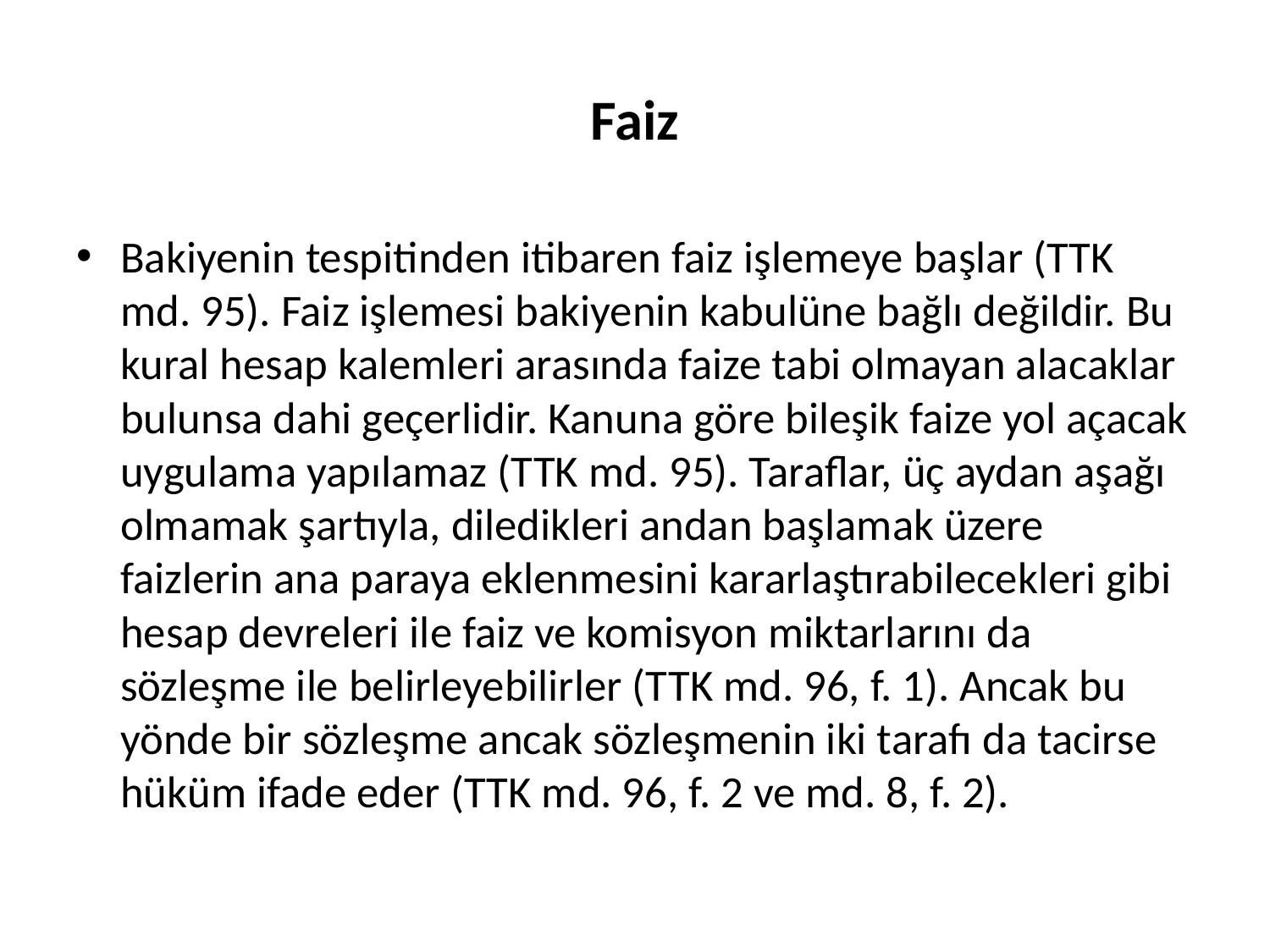

# Faiz
Bakiyenin tespitinden itibaren faiz işlemeye başlar (TTK md. 95). Faiz işlemesi bakiyenin kabulüne bağlı değildir. Bu kural hesap kalemleri arasında faize tabi olmayan alacaklar bulunsa dahi geçerlidir. Kanuna göre bileşik faize yol açacak uygulama yapılamaz (TTK md. 95). Taraflar, üç aydan aşağı olmamak şartıyla, diledikleri andan başlamak üzere faizlerin ana paraya eklenmesini kararlaştırabilecekleri gibi hesap devreleri ile faiz ve komisyon miktarlarını da sözleşme ile belirleyebilirler (TTK md. 96, f. 1). Ancak bu yönde bir sözleşme ancak sözleşmenin iki tarafı da tacirse hüküm ifade eder (TTK md. 96, f. 2 ve md. 8, f. 2).